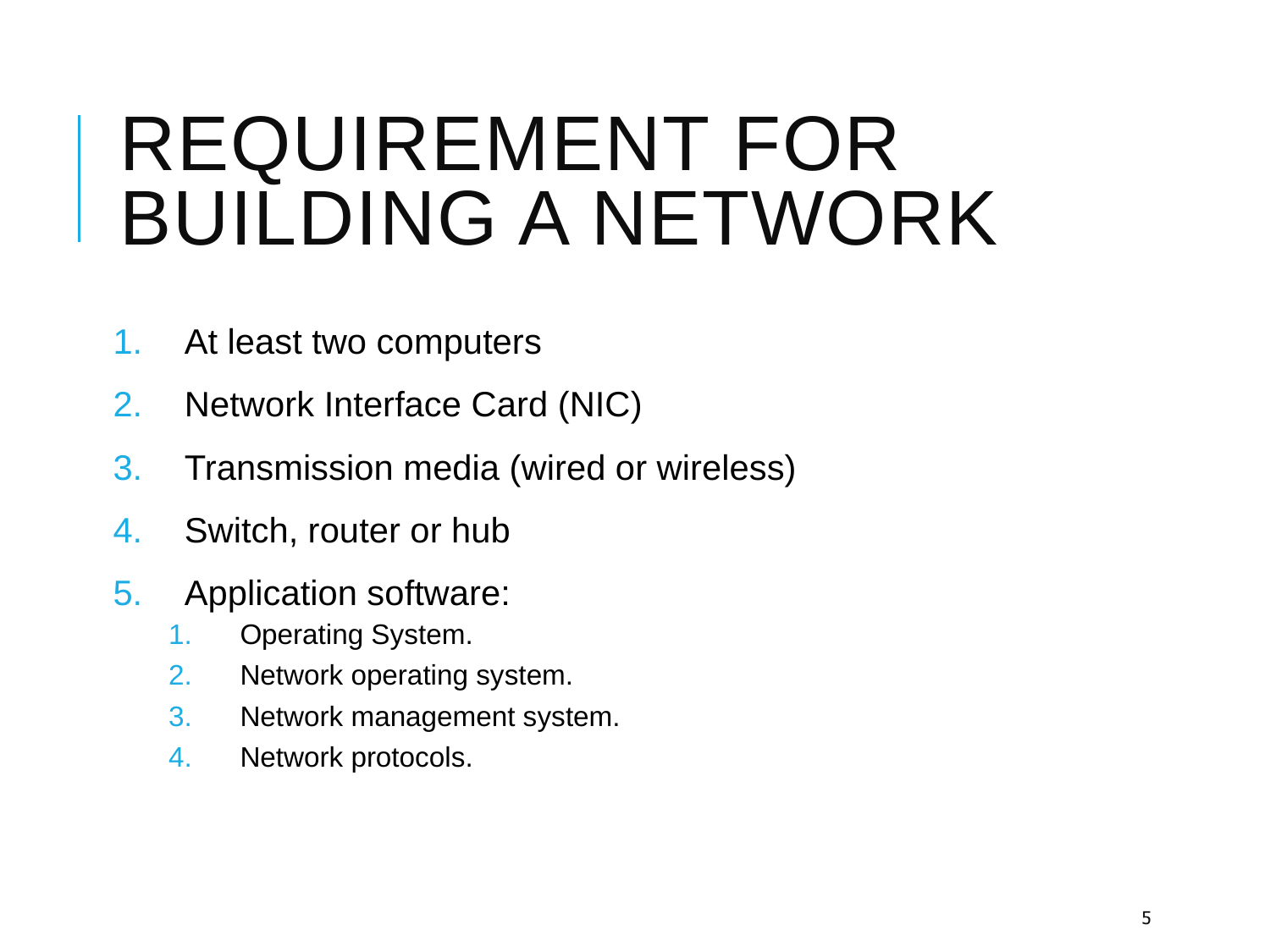

# Requirement for building a network
At least two computers
Network Interface Card (NIC)
Transmission media (wired or wireless)
Switch, router or hub
Application software:
Operating System.
Network operating system.
Network management system.
Network protocols.

5